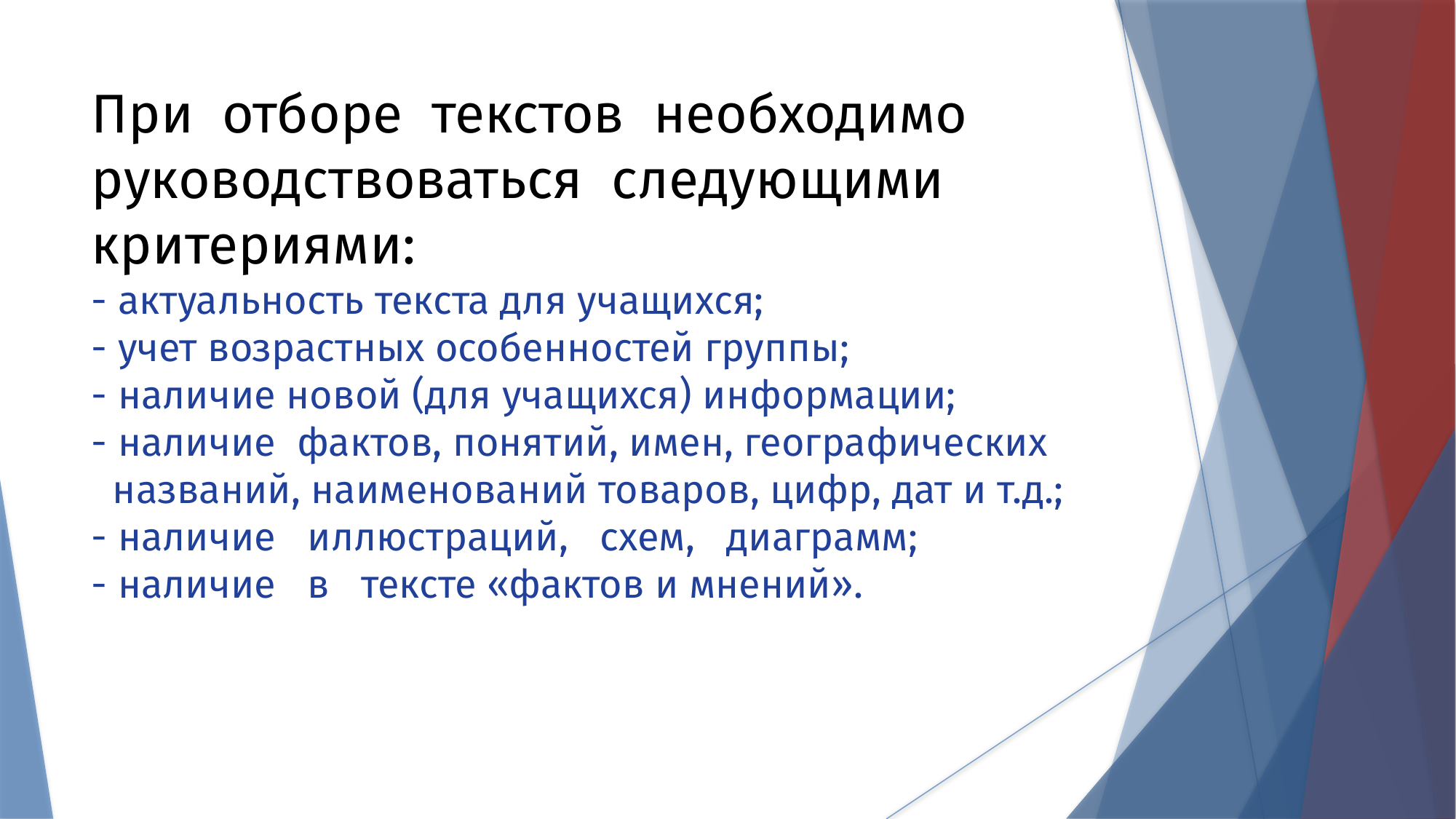

При  отборе  текстов  необходимо  руководствоваться  следующими критериями:
- актуальность текста для учащихся;
- учет возрастных особенностей группы;
- наличие новой (для учащихся) информации;
- наличие  фактов, понятий, имен, географических
  названий, наименований товаров, цифр, дат и т.д.;
- наличие   иллюстраций,   схем,   диаграмм;
- наличие   в   тексте «фактов и мнений».